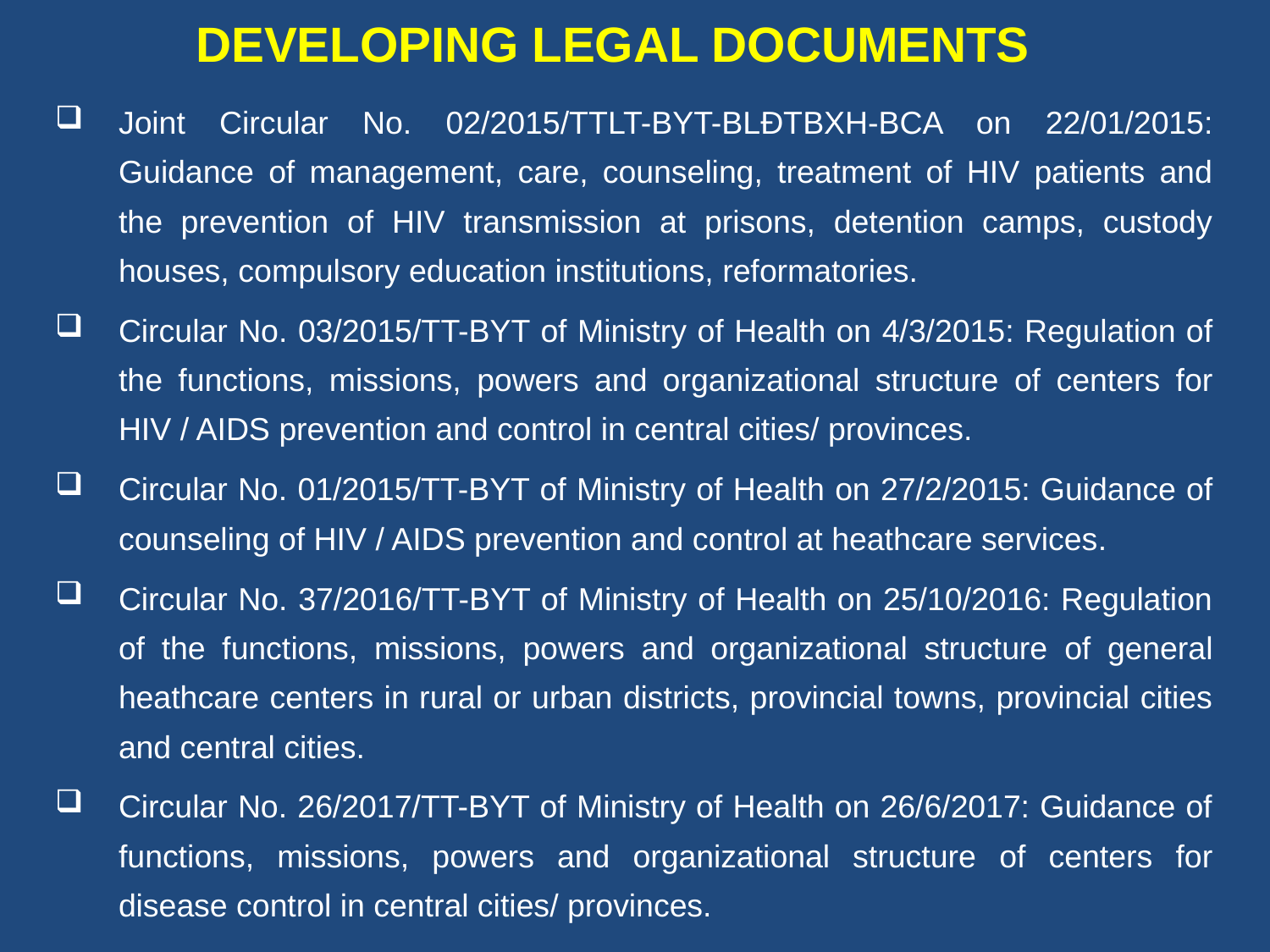

DEVELOPING LEGAL DOCUMENTS
Joint Circular No. 02/2015/TTLT-BYT-BLĐTBXH-BCA on 22/01/2015: Guidance of management, care, counseling, treatment of HIV patients and the prevention of HIV transmission at prisons, detention camps, custody houses, compulsory education institutions, reformatories.
Circular No. 03/2015/TT-BYT of Ministry of Health on 4/3/2015: Regulation of the functions, missions, powers and organizational structure of centers for HIV / AIDS prevention and control in central cities/ provinces.
Circular No. 01/2015/TT-BYT of Ministry of Health on 27/2/2015: Guidance of counseling of HIV / AIDS prevention and control at heathcare services.
Circular No. 37/2016/TT-BYT of Ministry of Health on 25/10/2016: Regulation of the functions, missions, powers and organizational structure of general heathcare centers in rural or urban districts, provincial towns, provincial cities and central cities.
Circular No. 26/2017/TT-BYT of Ministry of Health on 26/6/2017: Guidance of functions, missions, powers and organizational structure of centers for disease control in central cities/ provinces.